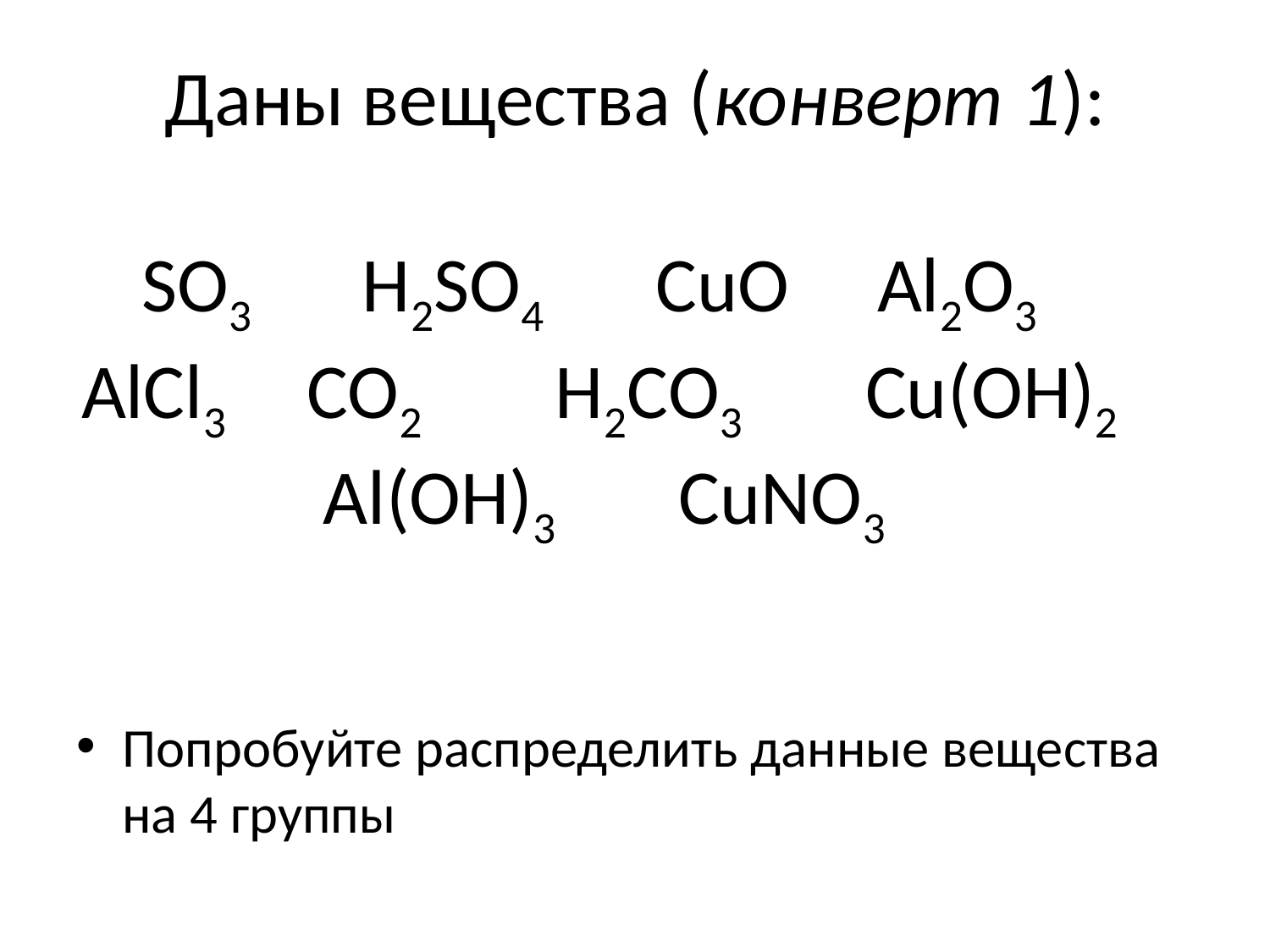

# Даны вещества (конверт 1): SО3        Н2SО4           CuO     Al2О3          AlCl3        CO2        Н2СО3       Cu(OH)2        Al(OH)3       CuNO3
Попробуйте распределить данные вещества на 4 группы